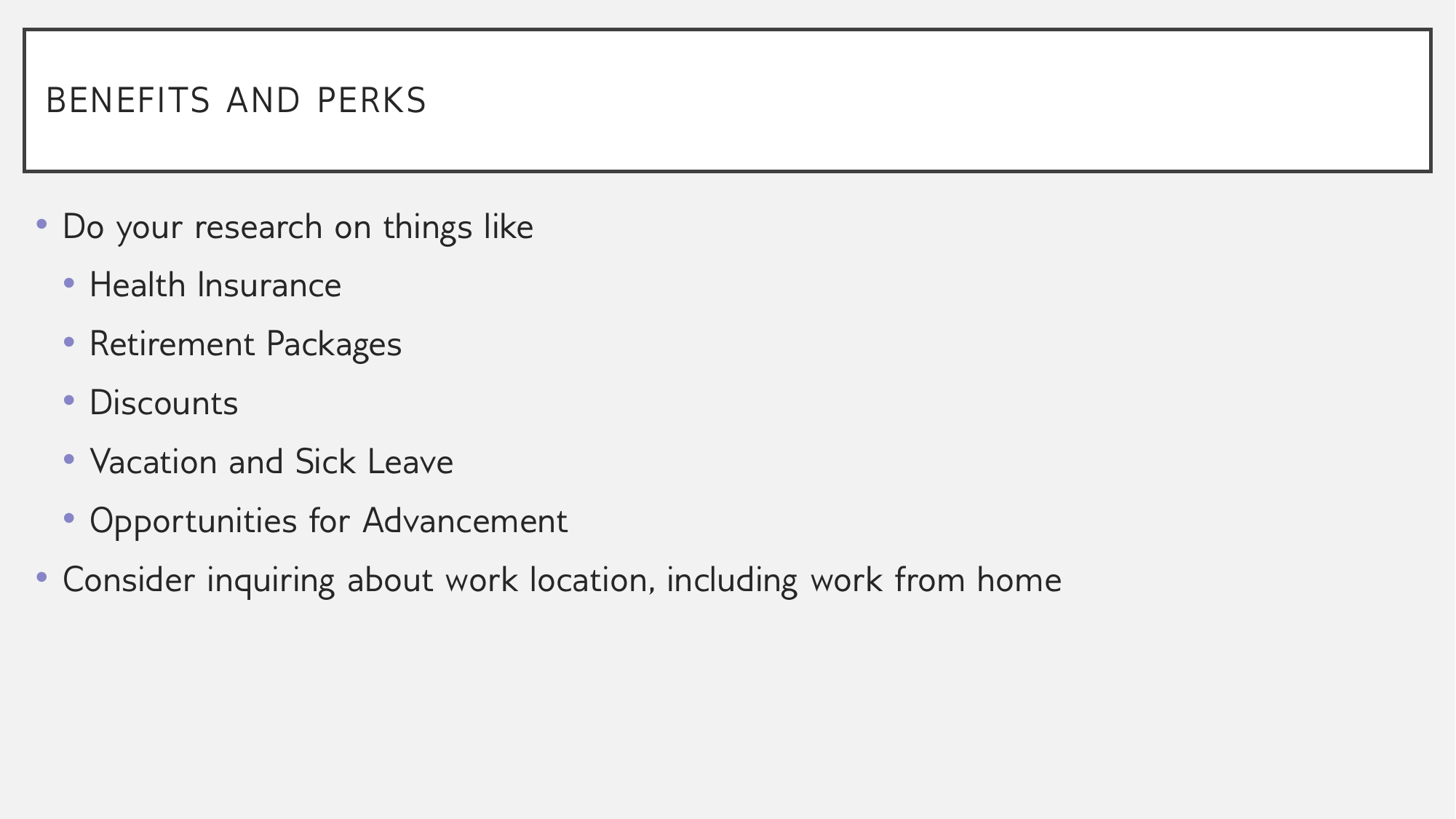

# Benefits and Perks
Do your research on things like
Health Insurance
Retirement Packages
Discounts
Vacation and Sick Leave
Opportunities for Advancement
Consider inquiring about work location, including work from home